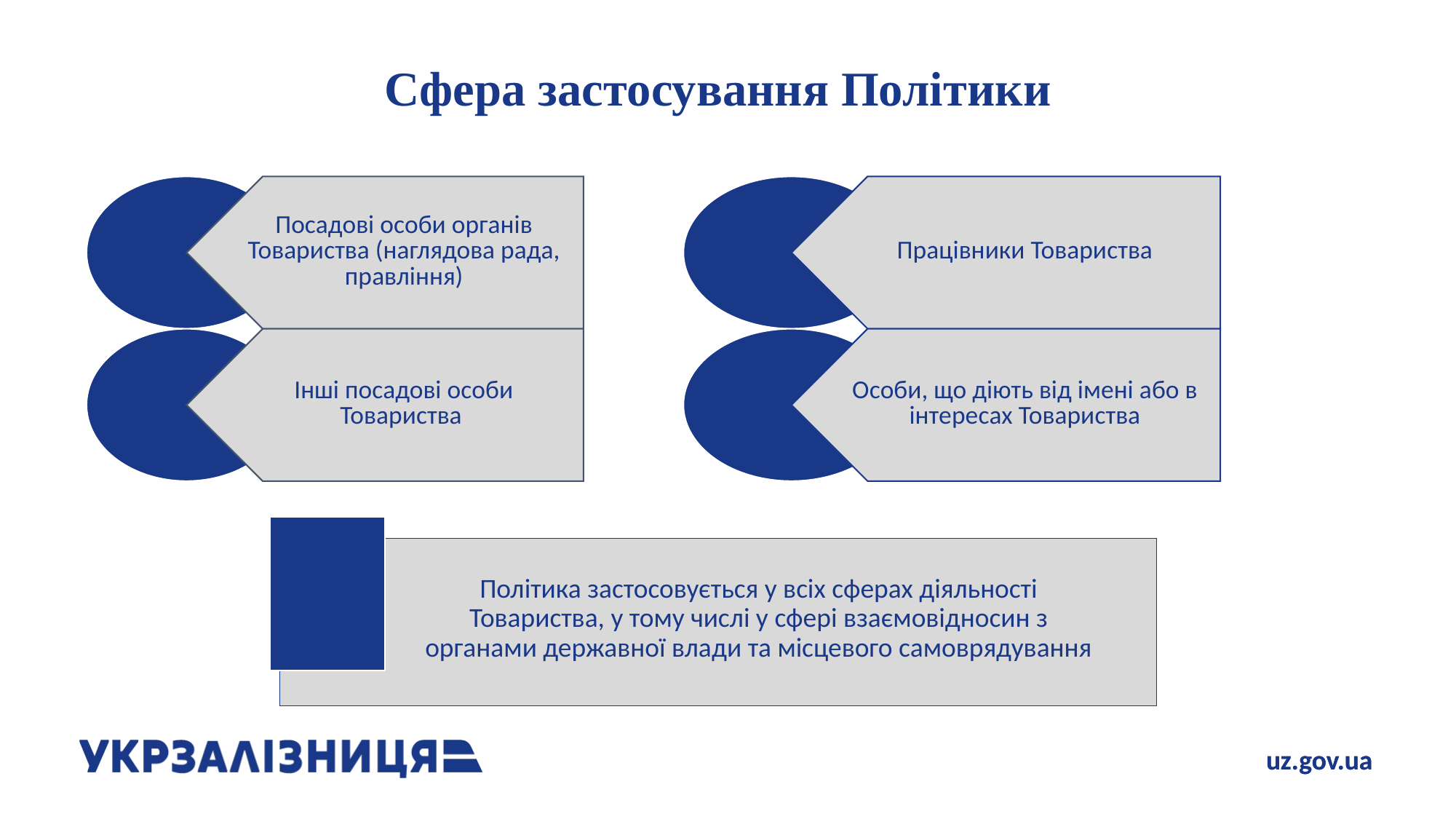

# Сфера застосування Політики
Посадові особи органів Товариства (наглядова рада, правління)
Інші посадові особи Товариства
Працівники Товариства
Особи, що діють від імені або в інтересах Товариства

Політика застосовується у всіх сферах діяльності Товариства, у тому числі у сфері взаємовідносин з органами державної влади та місцевого самоврядування